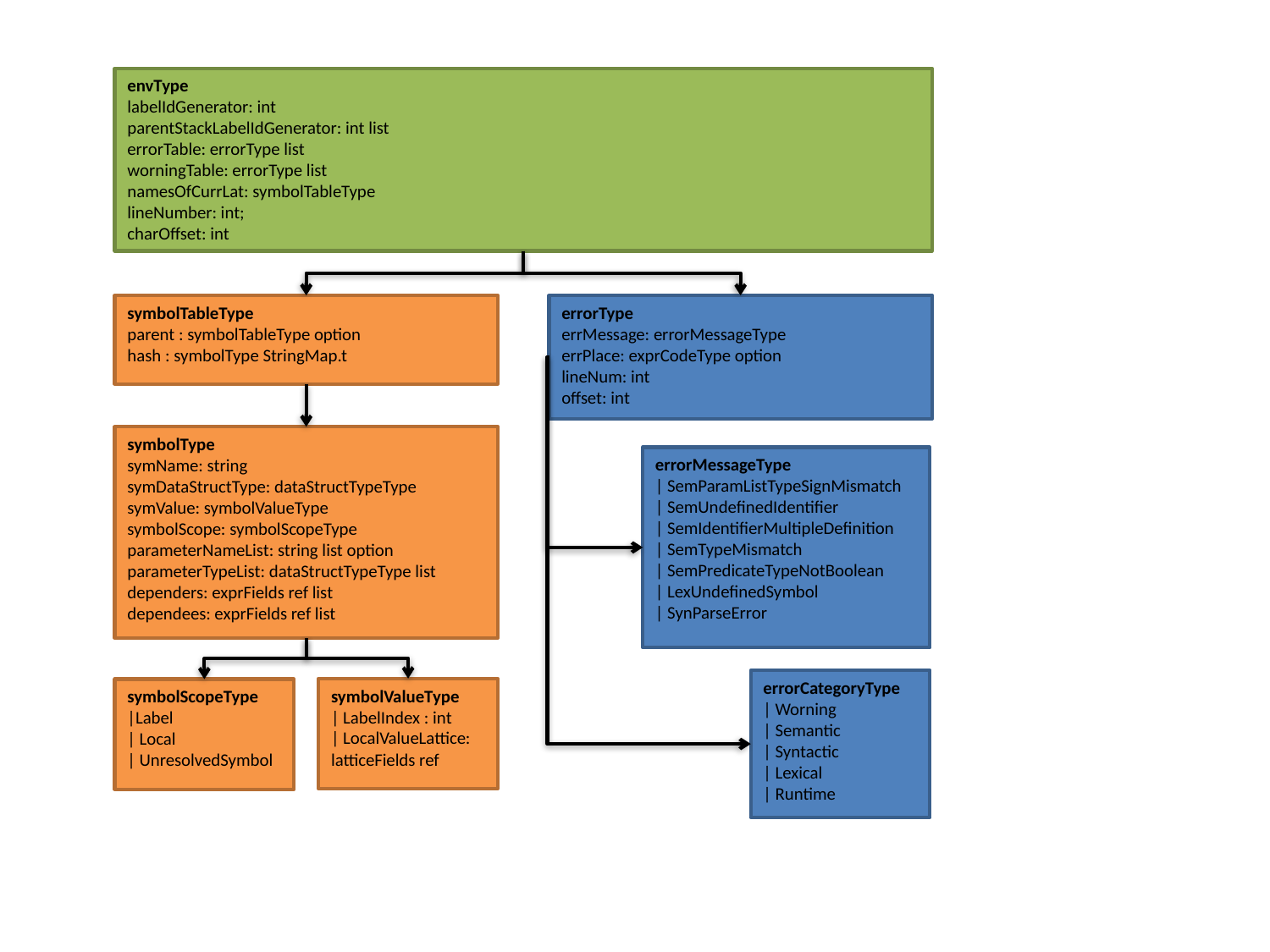

envType
labelIdGenerator: int
parentStackLabelIdGenerator: int list
errorTable: errorType list
worningTable: errorType list
namesOfCurrLat: symbolTableType
lineNumber: int;
charOffset: int
errorType
errMessage: errorMessageType
errPlace: exprCodeType option
lineNum: int
offset: int
symbolTableType
parent : symbolTableType option
hash : symbolType StringMap.t

symbolType
symName: string
symDataStructType: dataStructTypeType
symValue: symbolValueType
symbolScope: symbolScopeType
parameterNameList: string list option parameterTypeList: dataStructTypeType list
dependers: exprFields ref list
dependees: exprFields ref list

errorMessageType
| SemParamListTypeSignMismatch
| SemUndefinedIdentifier
| SemIdentifierMultipleDefinition
| SemTypeMismatch
| SemPredicateTypeNotBoolean
| LexUndefinedSymbol
| SynParseError
errorCategoryType
| Worning
| Semantic
| Syntactic
| Lexical
| Runtime
symbolValueType
| LabelIndex : int
| LocalValueLattice: latticeFields ref
symbolScopeType
|Label
| Local
| UnresolvedSymbol